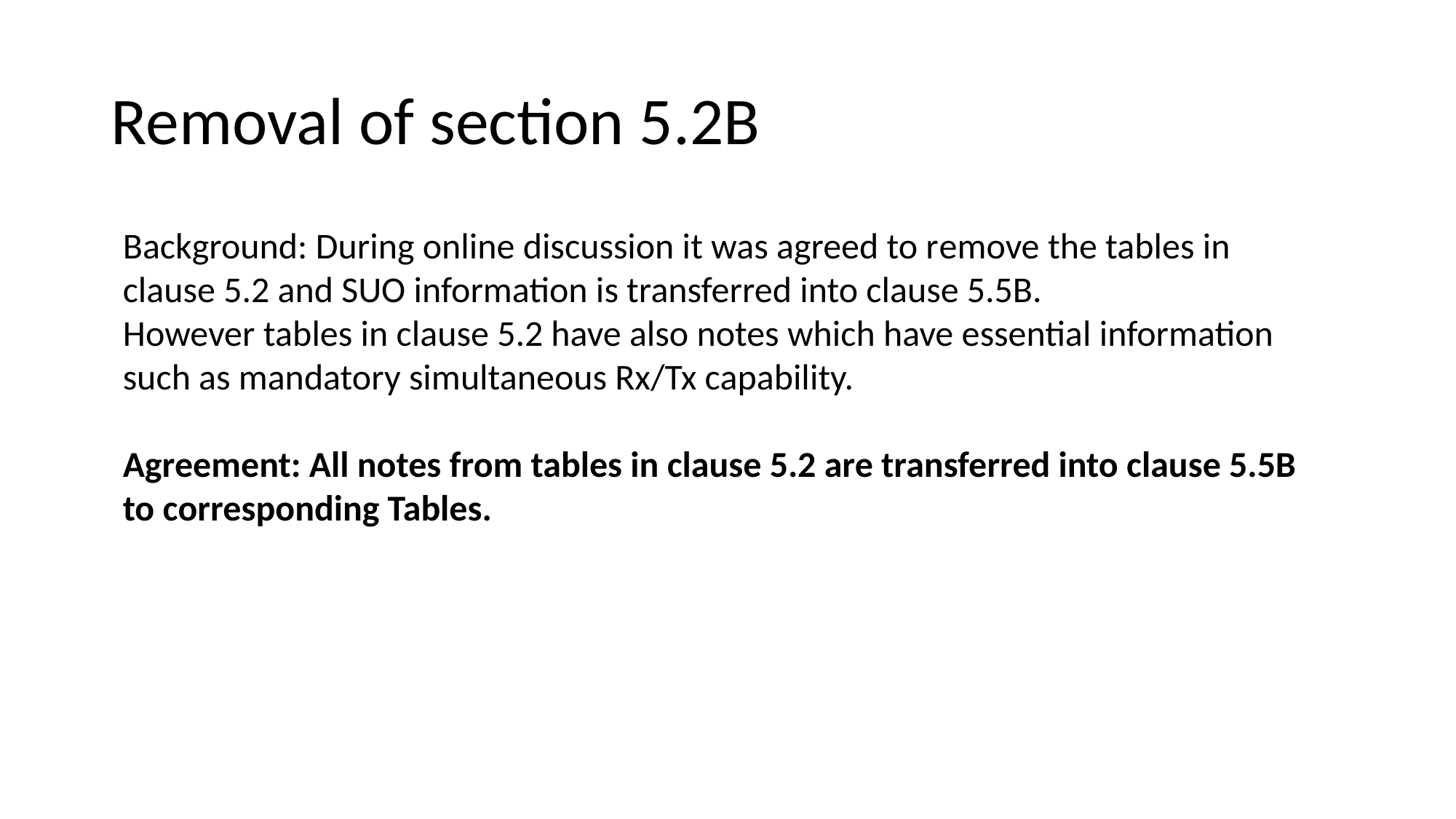

# Removal of section 5.2B
Background: During online discussion it was agreed to remove the tables in clause 5.2 and SUO information is transferred into clause 5.5B.
However tables in clause 5.2 have also notes which have essential information such as mandatory simultaneous Rx/Tx capability.

Agreement: All notes from tables in clause 5.2 are transferred into clause 5.5B to corresponding Tables.